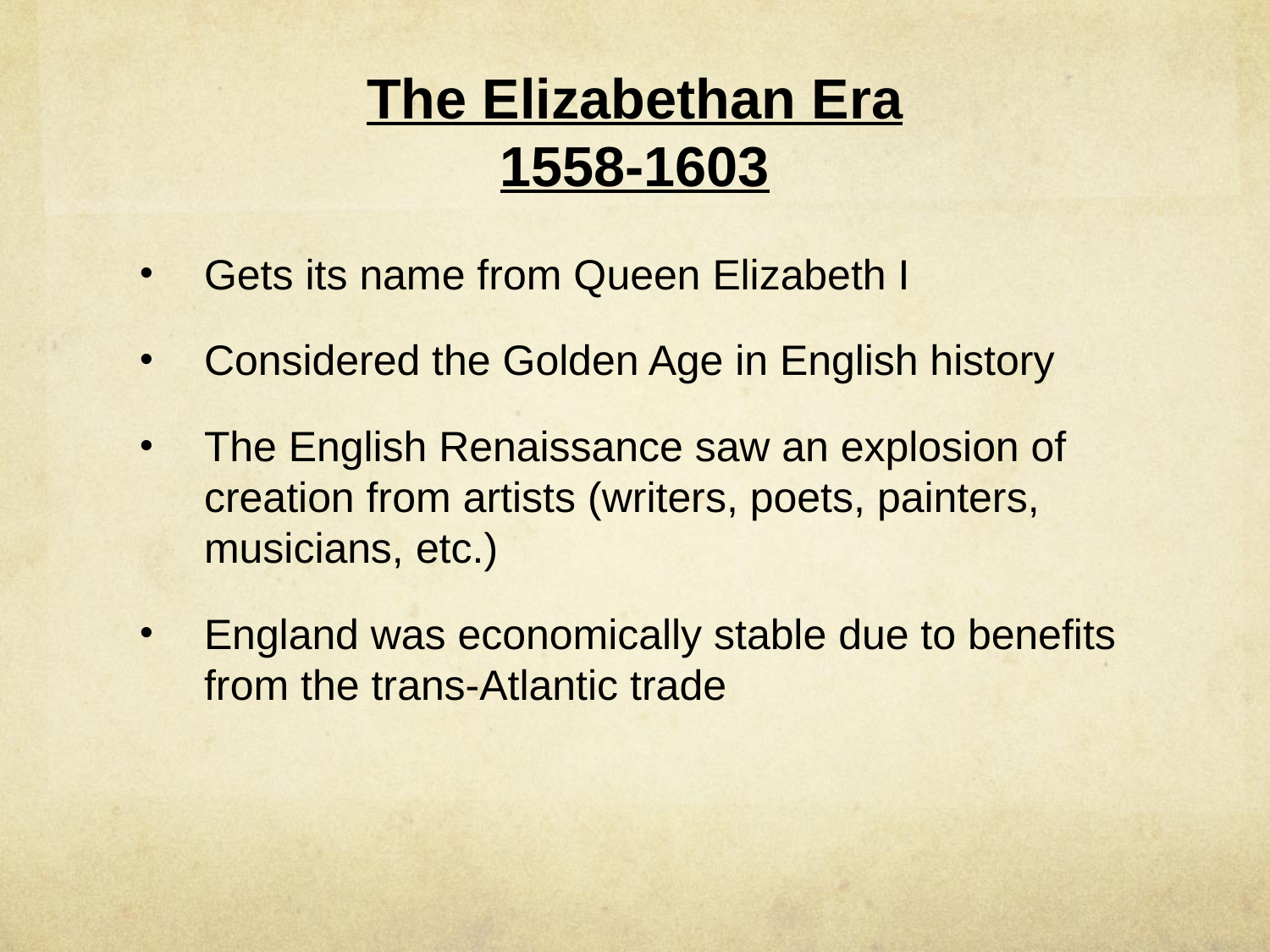

# The Elizabethan Era 1558-1603
Gets its name from Queen Elizabeth I
Considered the Golden Age in English history
The English Renaissance saw an explosion of creation from artists (writers, poets, painters, musicians, etc.)
England was economically stable due to benefits from the trans-Atlantic trade